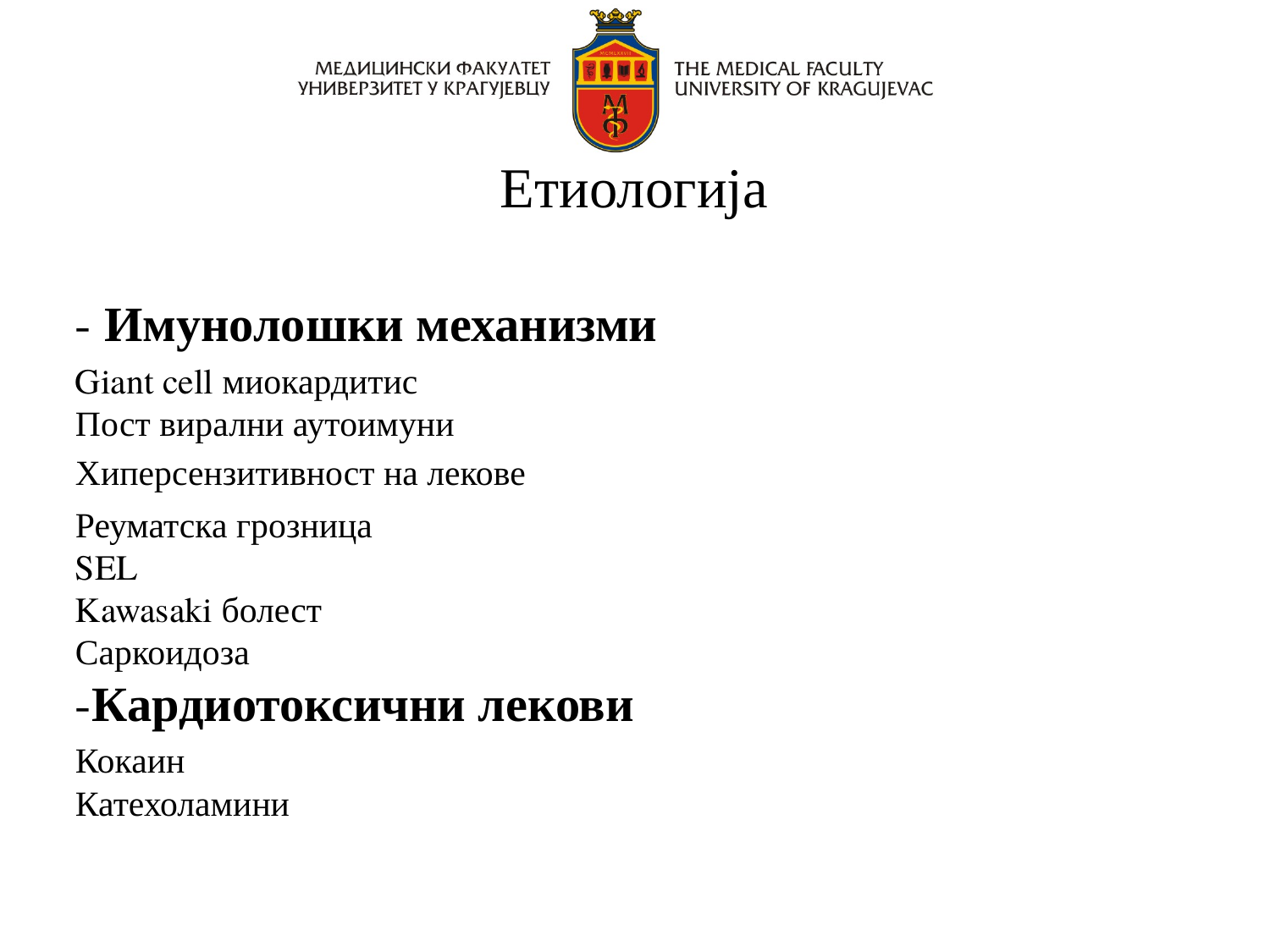

# Етиологија
- Имунолошки механизми
Giant cell миокардитис
Пост вирални аутоимуни
Хиперсензитивност на лекове
Реуматска грозница
SEL
Kawasaki болест
Саркоидоза
-Кардиотоксични лекови
Кокаин
Катехоламини